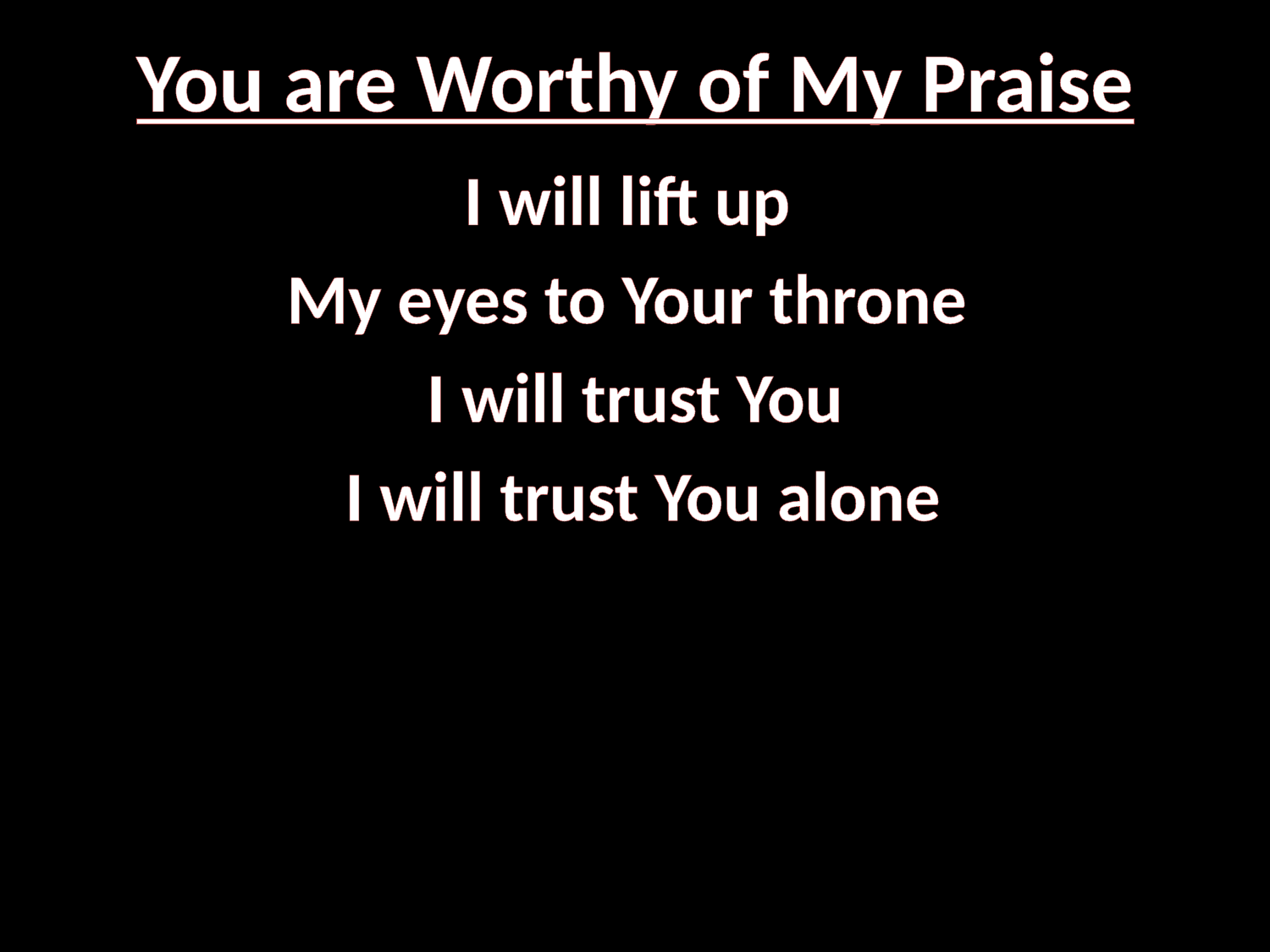

# You are Worthy of My Praise
I will lift up
My eyes to Your throne
I will trust You
 I will trust You alone